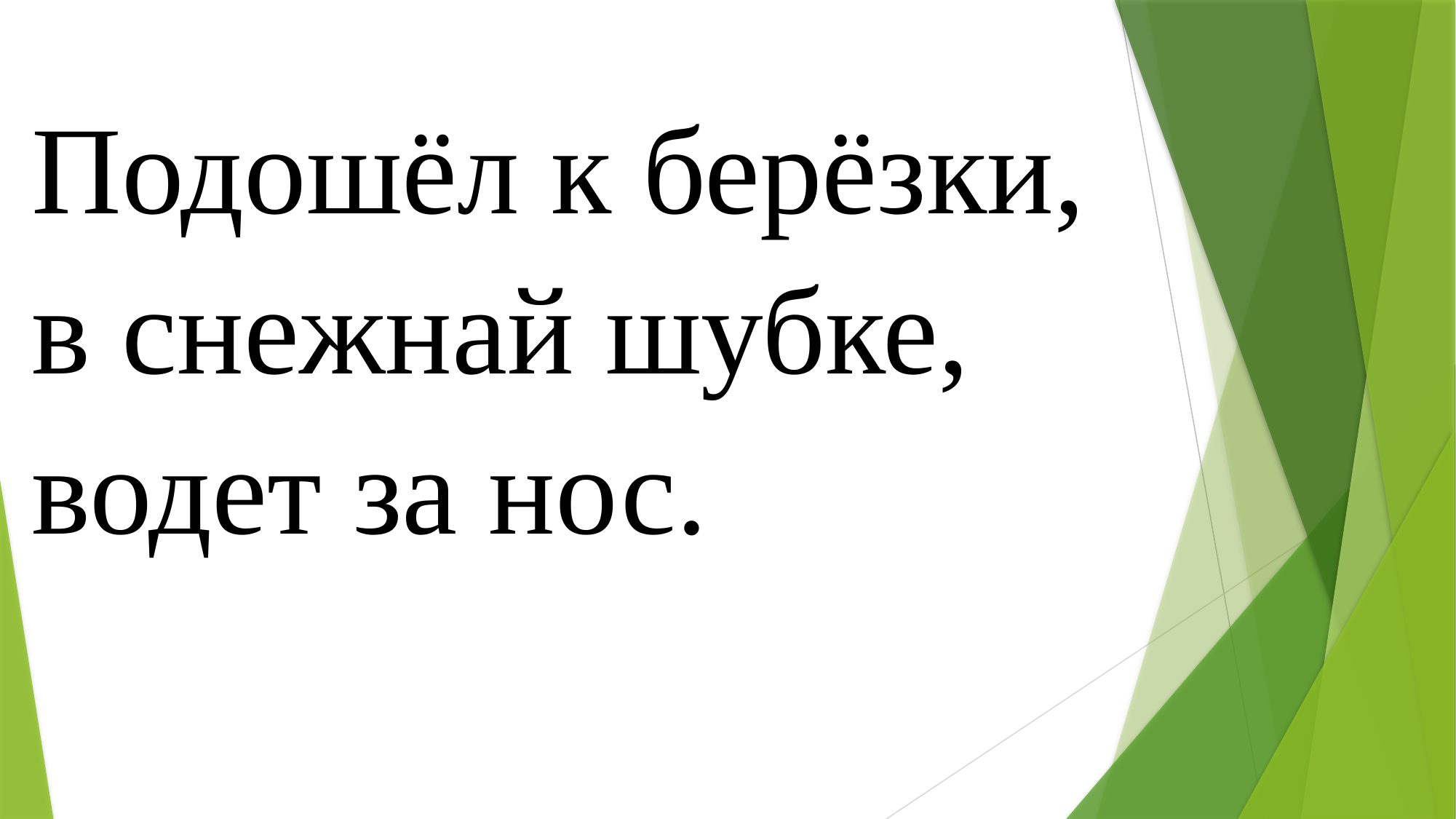

# Подошёл к берёзки, в снежнай шубке, водет за нос.